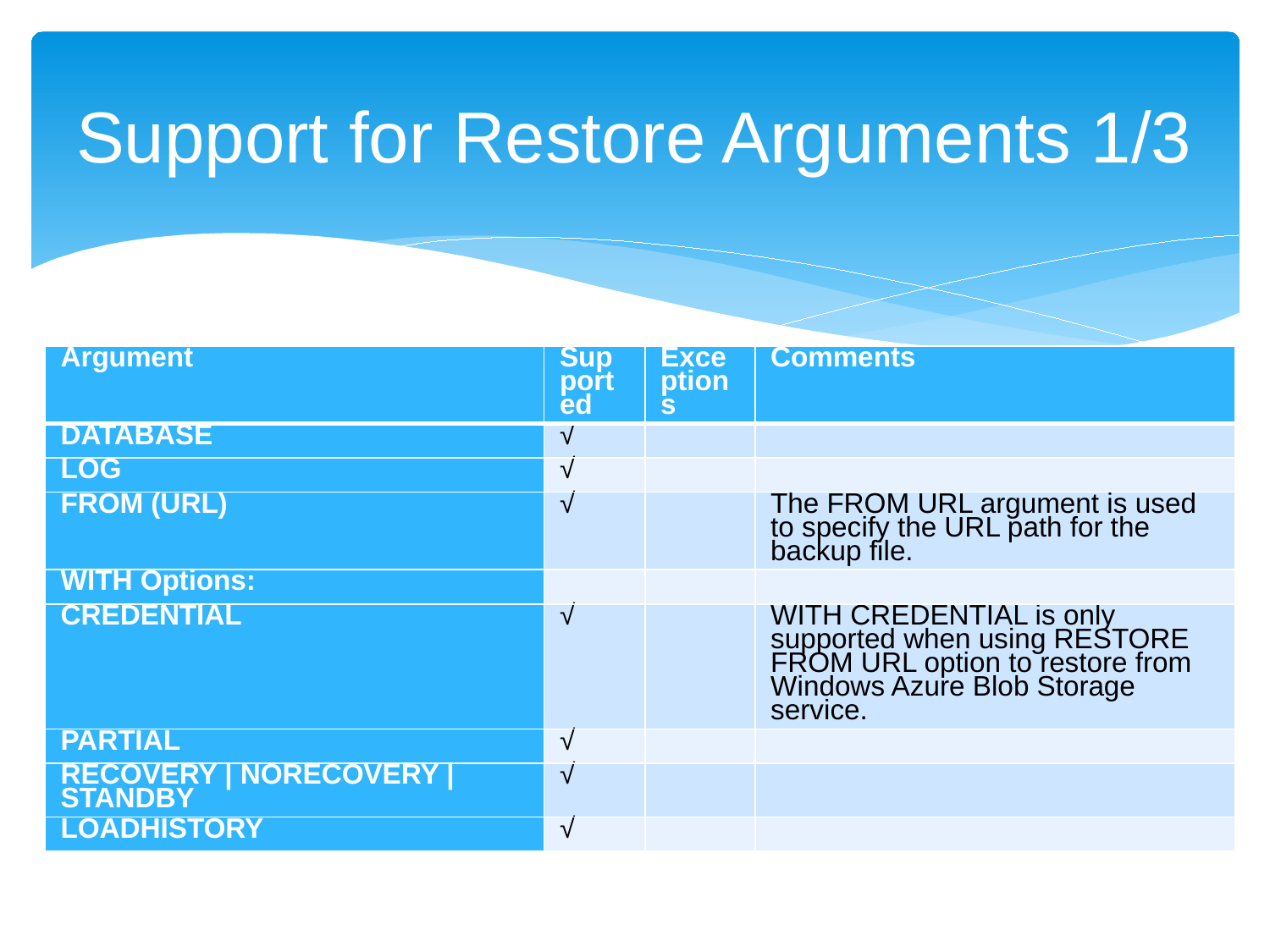

# Support for Restore Arguments 1/3
| Argument | Supported | Exceptions | Comments |
| --- | --- | --- | --- |
| DATABASE | √ |  |  |
| LOG | √ |  |  |
| FROM (URL) | √ |  | The FROM URL argument is used to specify the URL path for the backup file. |
| WITH Options: |  |  |  |
| CREDENTIAL | √ |  | WITH CREDENTIAL is only supported when using RESTORE FROM URL option to restore from Windows Azure Blob Storage service. |
| PARTIAL | √ |  |  |
| RECOVERY | NORECOVERY | STANDBY | √ |  |  |
| LOADHISTORY | √ |  |  |